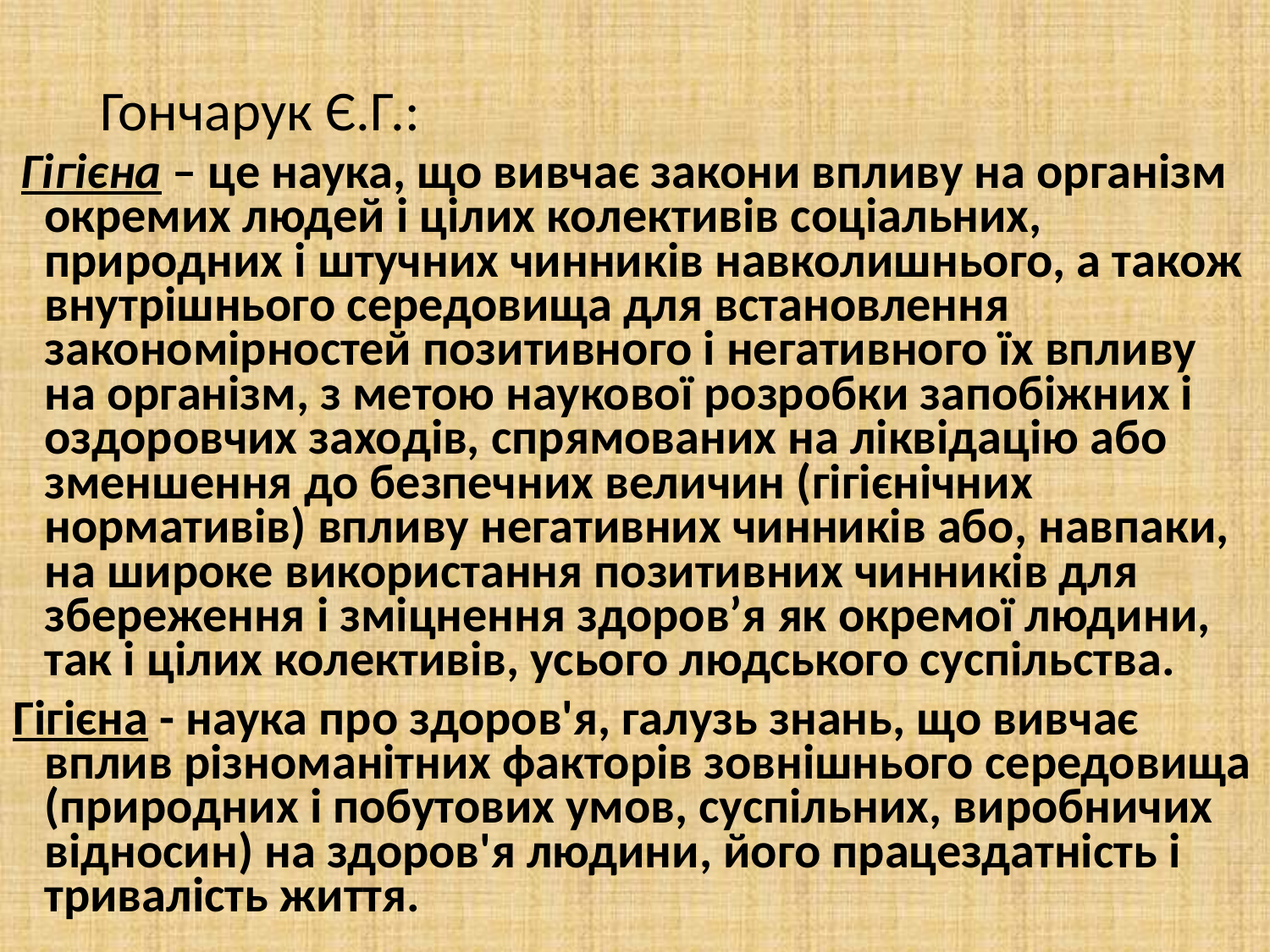

# Гончарук Є.Г.:
 Гігієна – це наука, що вивчає закони впливу на організм окремих людей і цілих колективів соціальних, природних і штучних чинників навколишнього, а також внутрішнього середовища для встановлення закономірностей позитивного і негативного їх впливу на організм, з метою наукової розробки запобіжних і оздоровчих заходів, спрямованих на ліквідацію або зменшення до безпечних величин (гігієнічних нормативів) впливу негативних чинників або, навпаки, на широке використання позитивних чинників для збереження і зміцнення здоров’я як окремої людини, так і цілих колективів, усього людського суспільства.
Гігієна - наука про здоров'я, галузь знань, що вивчає вплив різноманітних факторів зовнішнього середовища (природних і побутових умов, суспільних, виробничих відносин) на здоров'я людини, його працездатність і тривалість життя.